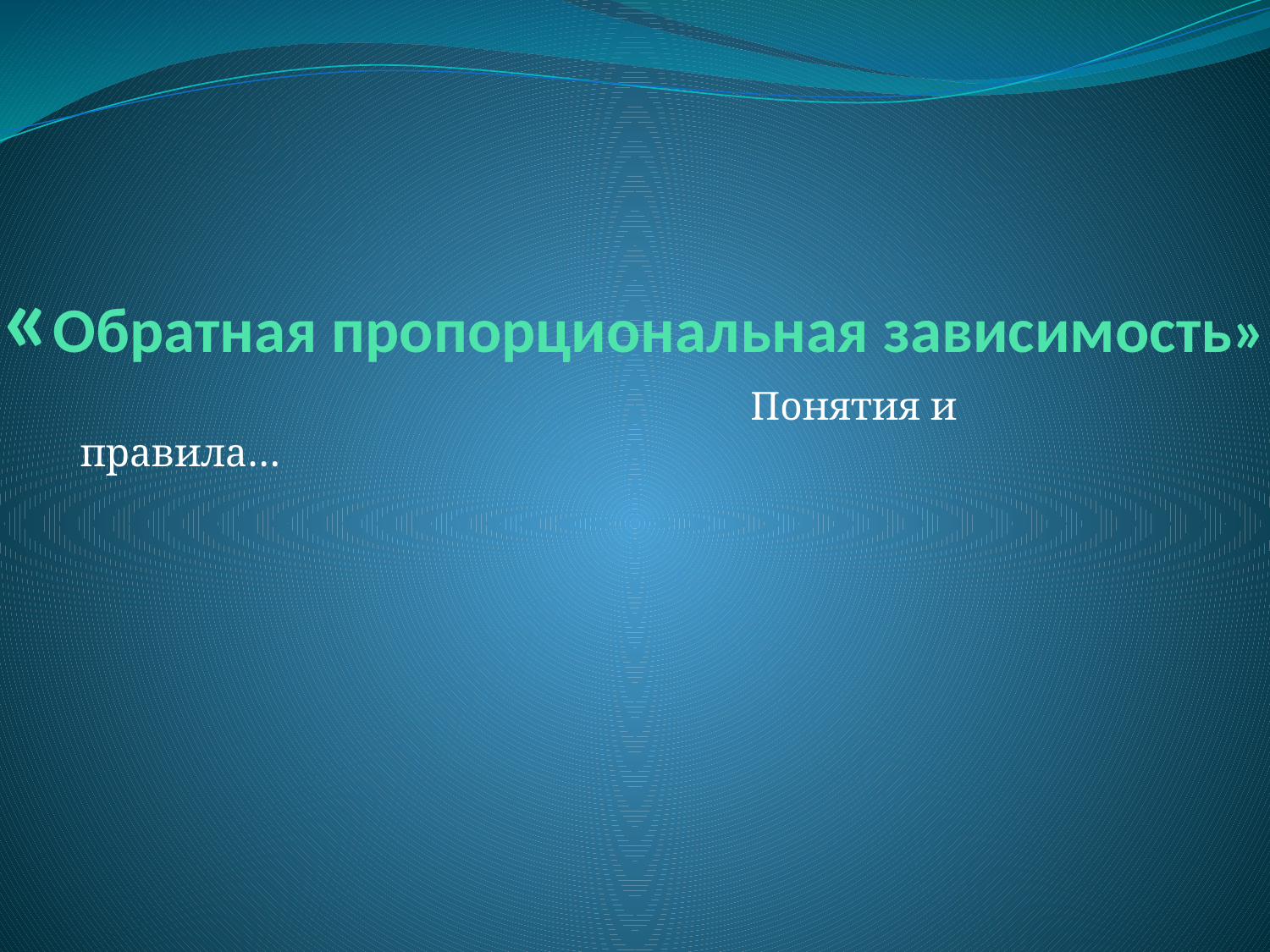

# «Обратная пропорциональная зависимость»
                                                                  Понятия и  правила…